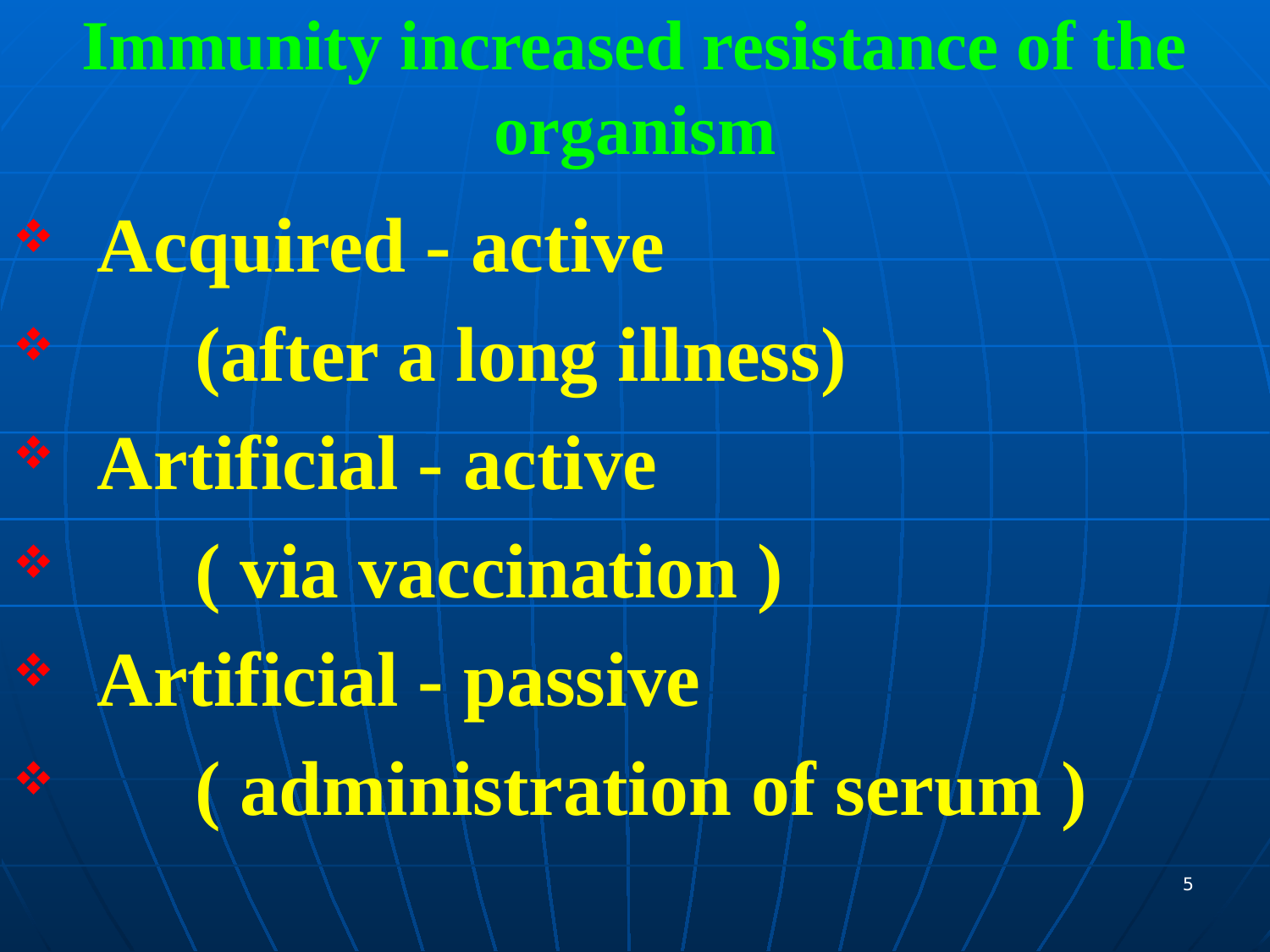

# Immunity increased resistance of the organism
Acquired - active
     (after a long illness)
Artificial - active
     ( via vaccination )
Artificial - passive
     ( administration of serum )
5